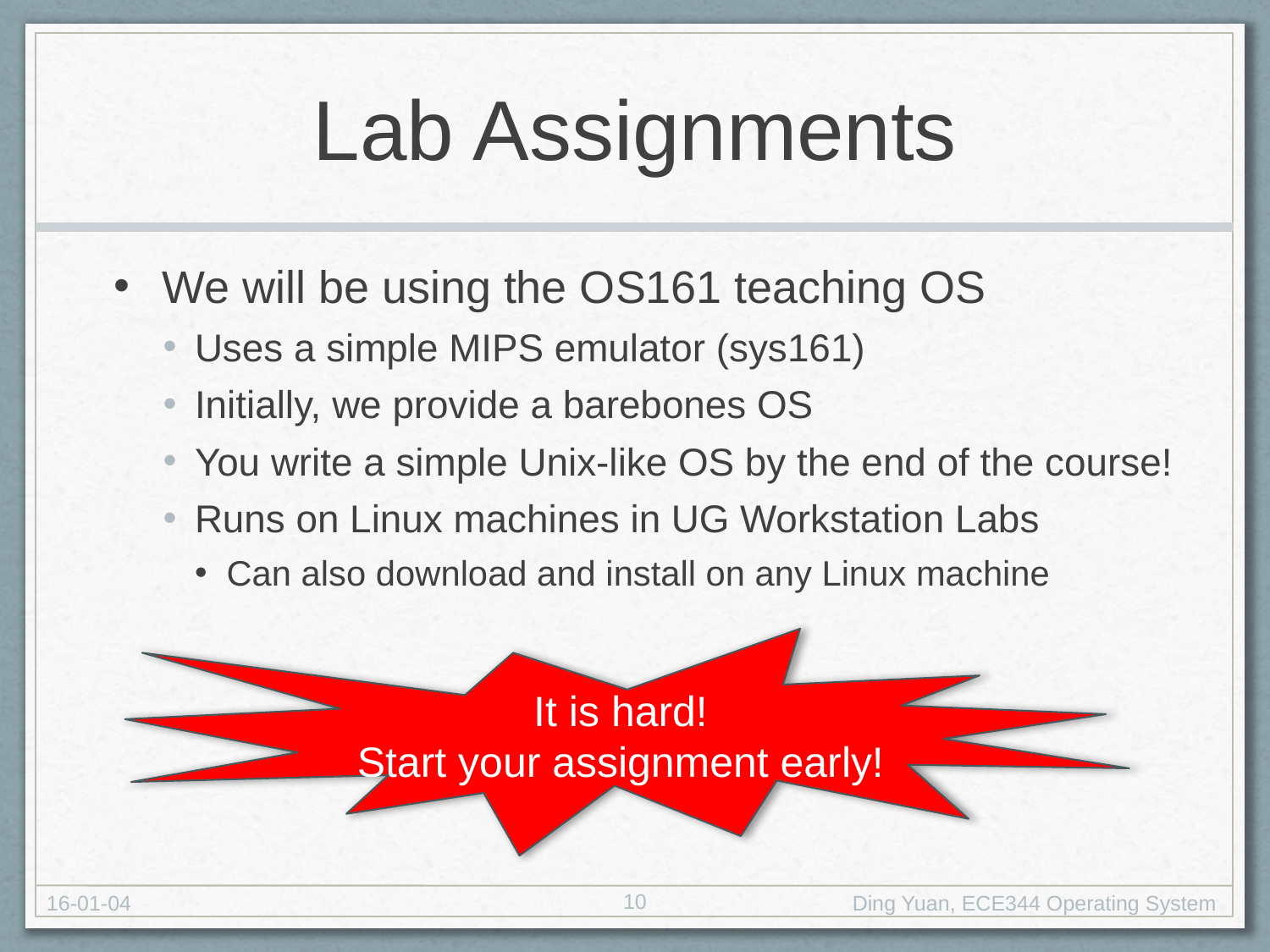

# Lab Assignments
We will be using the OS161 teaching OS
Uses a simple MIPS emulator (sys161)
Initially, we provide a barebones OS
You write a simple Unix-like OS by the end of the course!
Runs on Linux machines in UG Workstation Labs
Can also download and install on any Linux machine

It is hard!
Start your assignment early!
10
16-01-04
Ding Yuan, ECE344 Operating System